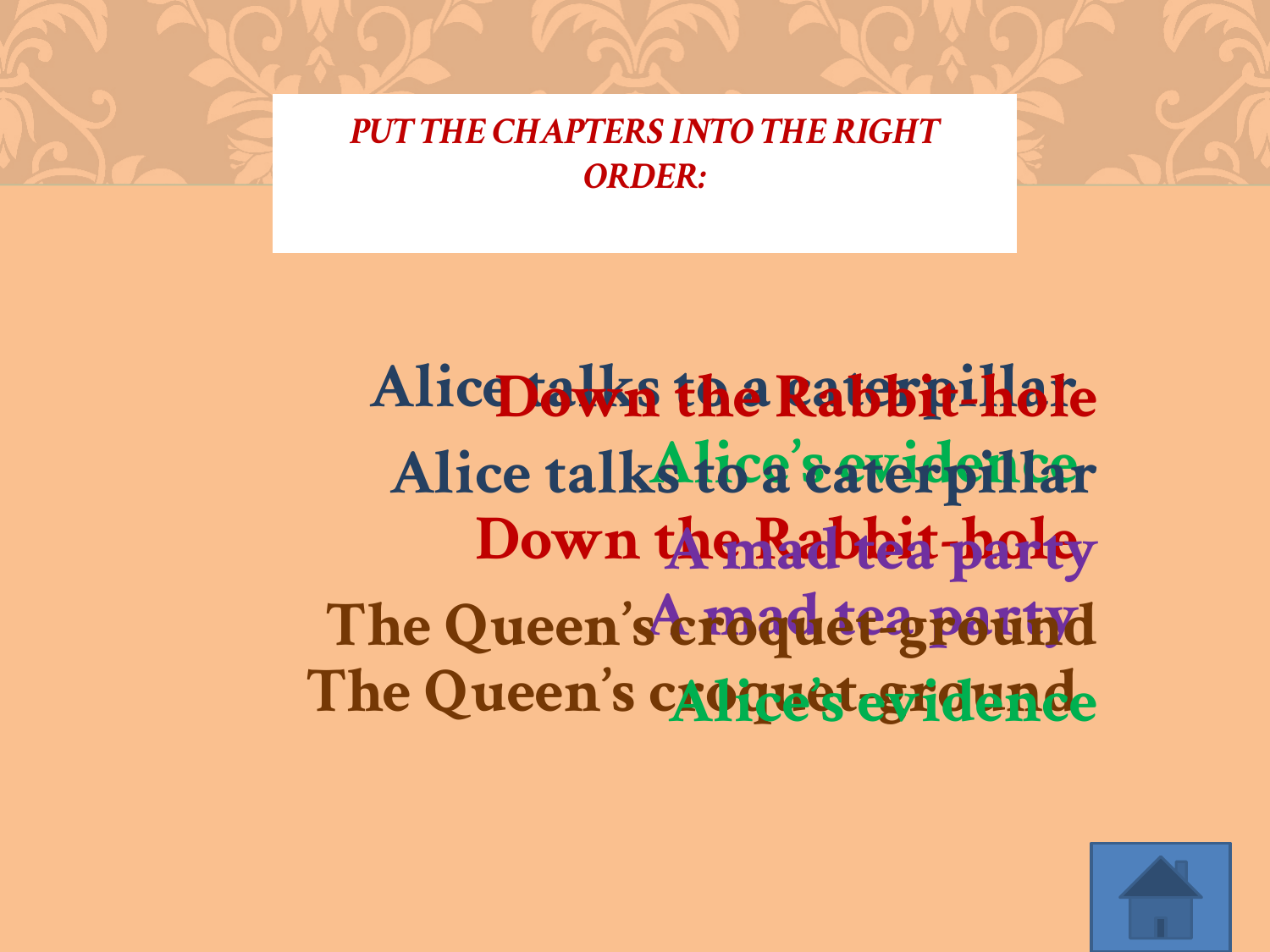

# Put the chapters into the right order:
Alice talks to a caterpillar
Alice’s evidence
Down the Rabbit-hole
A mad tea party
The Queen’s croquet-ground
Down the Rabbit-hole
Alice talks to a caterpillar
A mad tea party
The Queen’s croquet-ground
Alice’s evidence